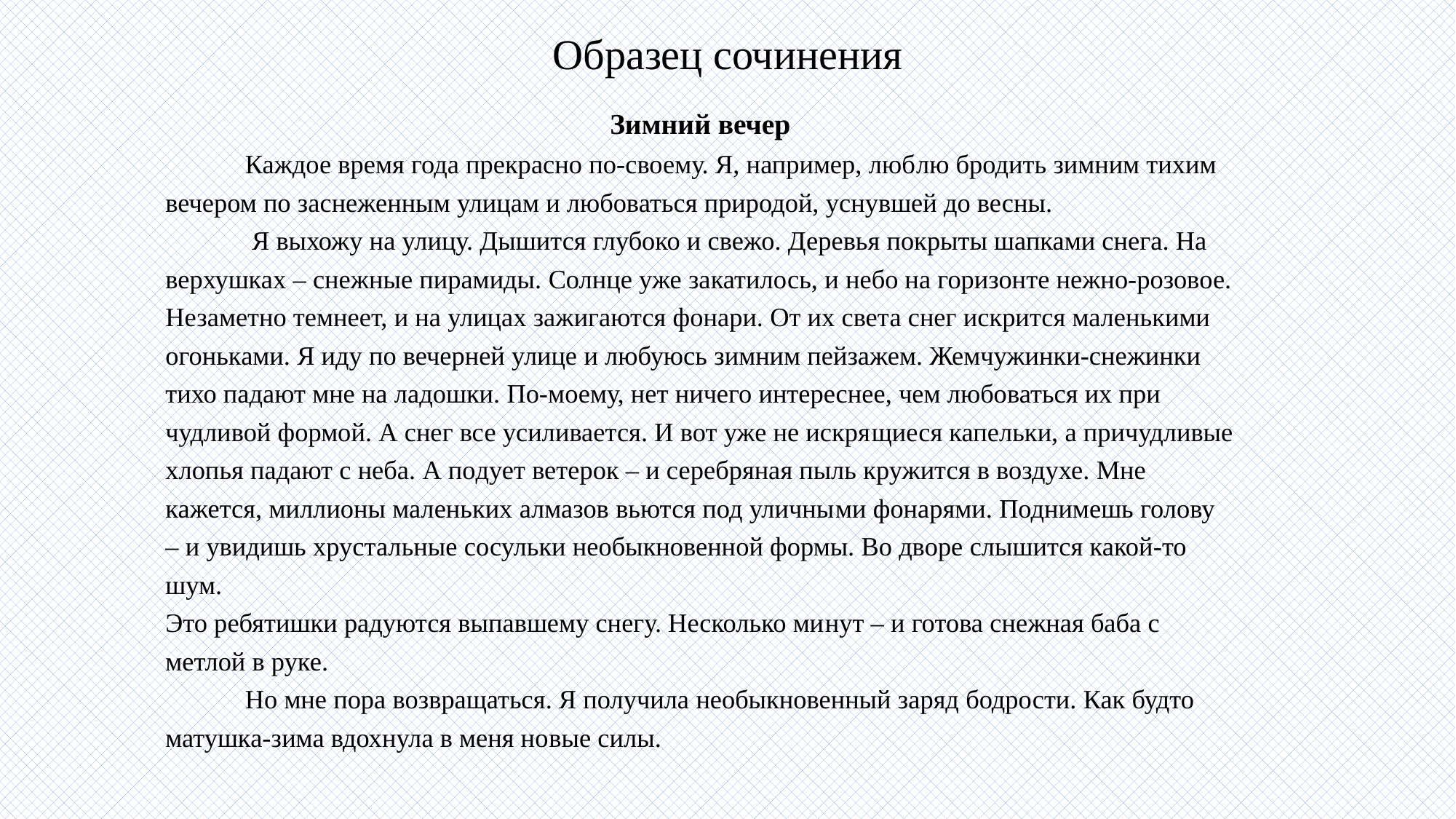

# Образец сочинения
Зимний вечер
	Каждое время года прекрасно по-своему. Я, например, люб­лю бродить зимним тихим вечером по заснеженным улицам и любоваться природой, уснувшей до весны.
	 Я выхожу на улицу. Дышится глубоко и свежо. Деревья покрыты шапками снега. На верхушках – снежные пирамиды. Солнце уже закатилось, и небо на горизонте нежно-розовое.
Незаметно темнеет, и на улицах зажигаются фонари. От их света снег искрится маленькими огоньками. Я иду по вечерней улице и любуюсь зимним пейзажем. Жемчужинки-снежинки тихо падают мне на ладошки. По-моему, нет ничего интереснее, чем любоваться их при­чудливой формой. А снег все усиливается. И вот уже не искря­щиеся капельки, а причудливые хлопья падают с неба. А по­дует ветерок – и серебряная пыль кружится в воздухе. Мне кажется, миллионы маленьких алмазов вьются под уличны­ми фонарями. Поднимешь голову – и увидишь хрустальные сосульки необыкновенной формы. Во дворе слышится какой-то шум.
Это ребятишки радуются выпавшему снегу. Несколько ми­нут – и готова снежная баба с метлой в руке.
	Но мне пора возвращаться. Я получила необыкновенный заряд бодрости. Как будто матушка-зима вдохнула в меня но­вые силы.